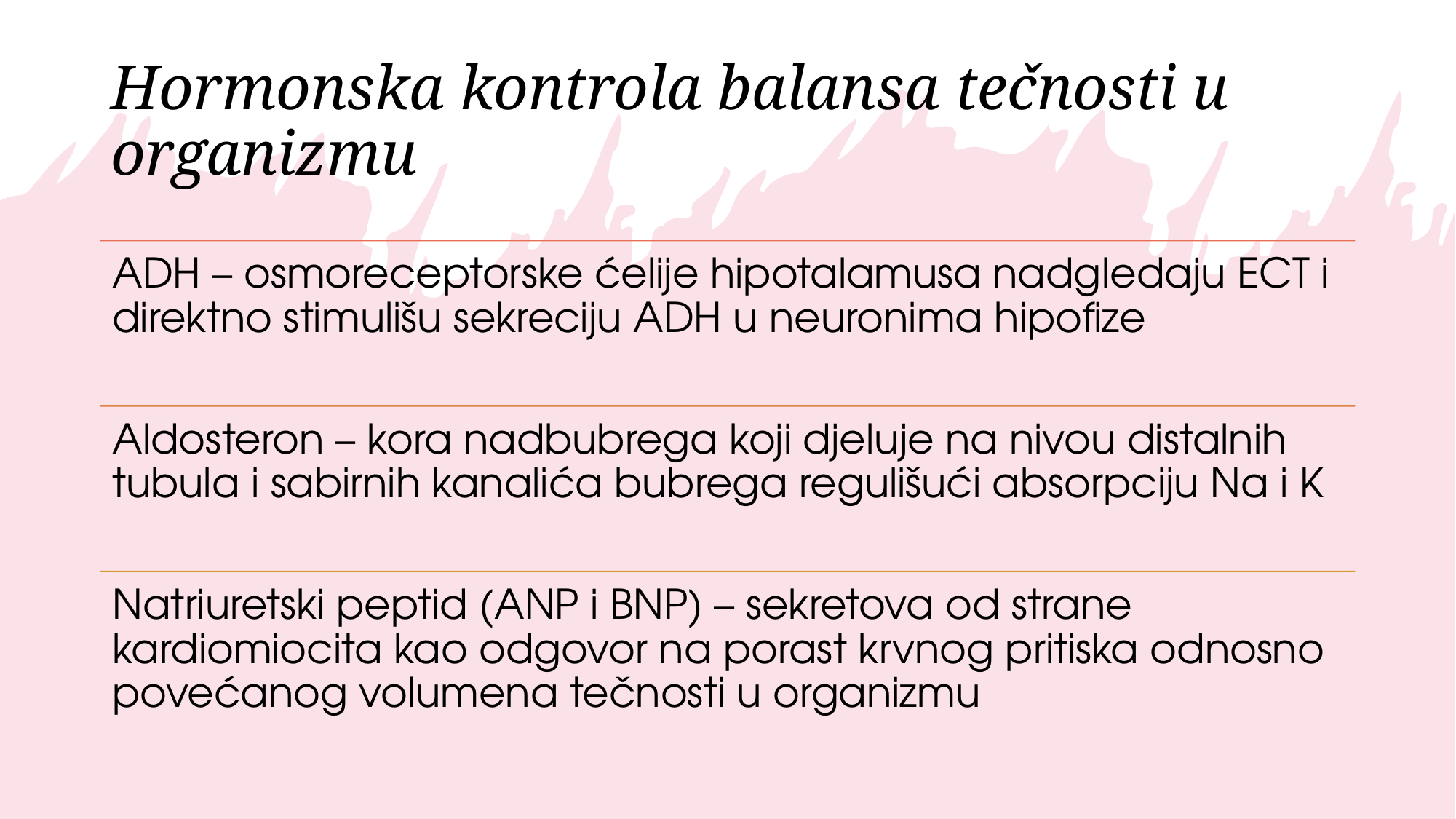

# Hormonska kontrola balansa tečnosti u organizmu

ADH – osmoreceptorske ćelije hipotalamusa nadgledaju ECT i direktno stimulišu sekreciju ADH u neuronima hipofize
Aldosteron – kora nadbubrega koji djeluje na nivou distalnih tubula i sabirnih kanalića bubrega regulišući absorpciju Na i K
Natriuretski peptid (ANP i BNP) – sekretova od strane kardiomiocita kao odgovor na porast krvnog pritiska odnosno povećanog volumena tečnosti u organizmu